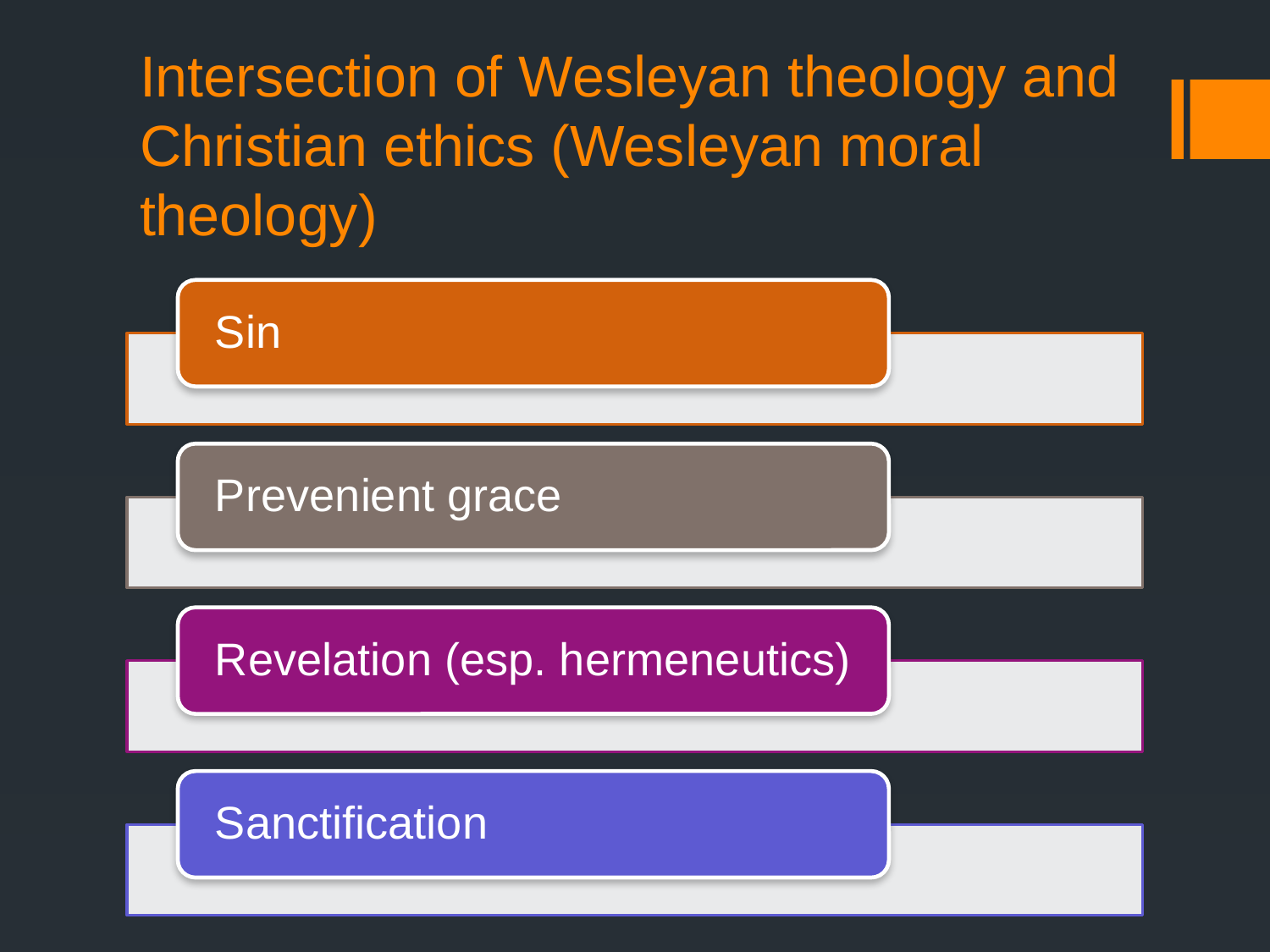

# Intersection of Wesleyan theology and Christian ethics (Wesleyan moral theology)
Sin
Prevenient grace
Revelation (esp. hermeneutics)
Sanctification